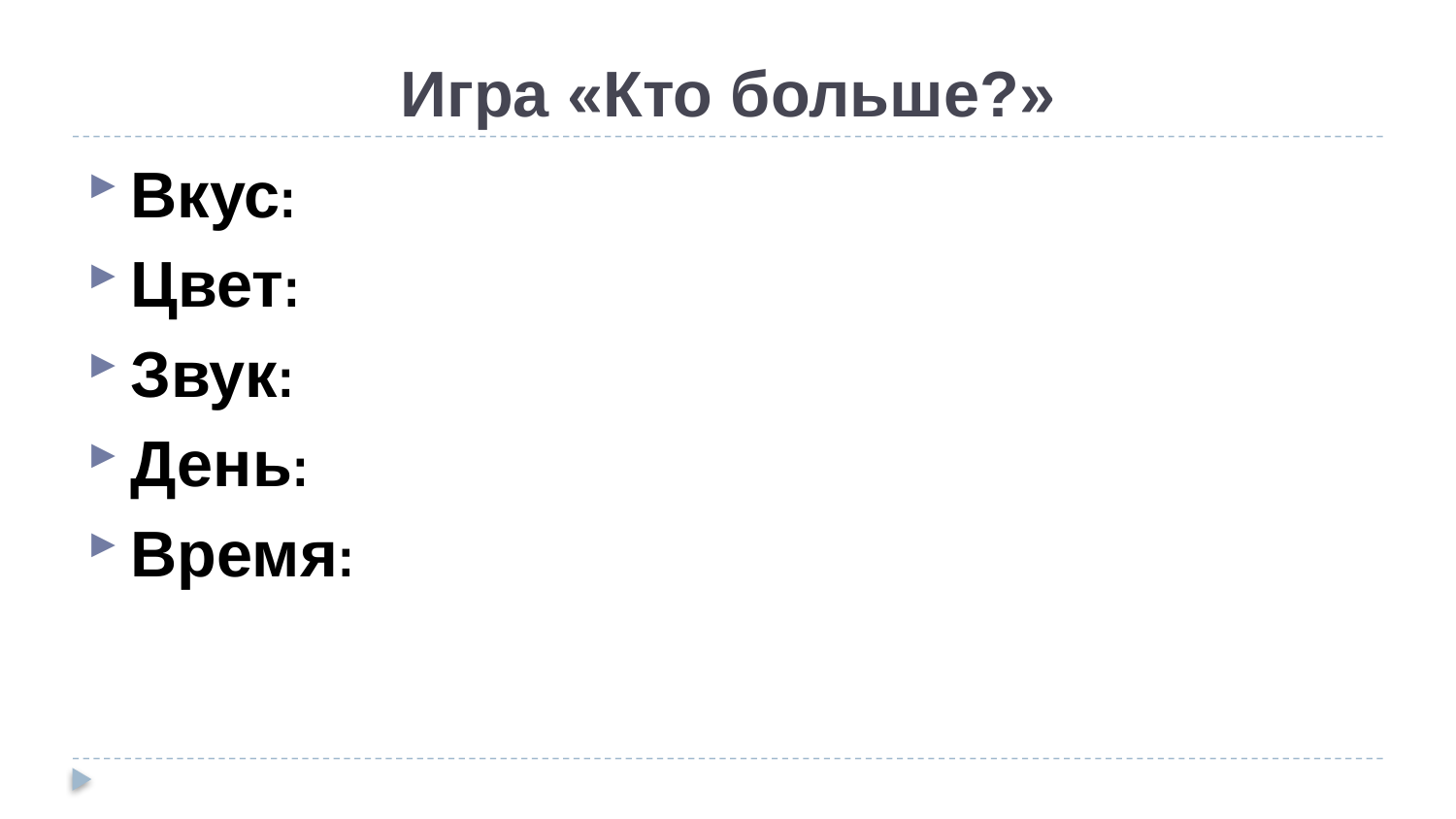

# Игра «Кто больше?»
Вкус:
Цвет:
Звук:
День:
Время: